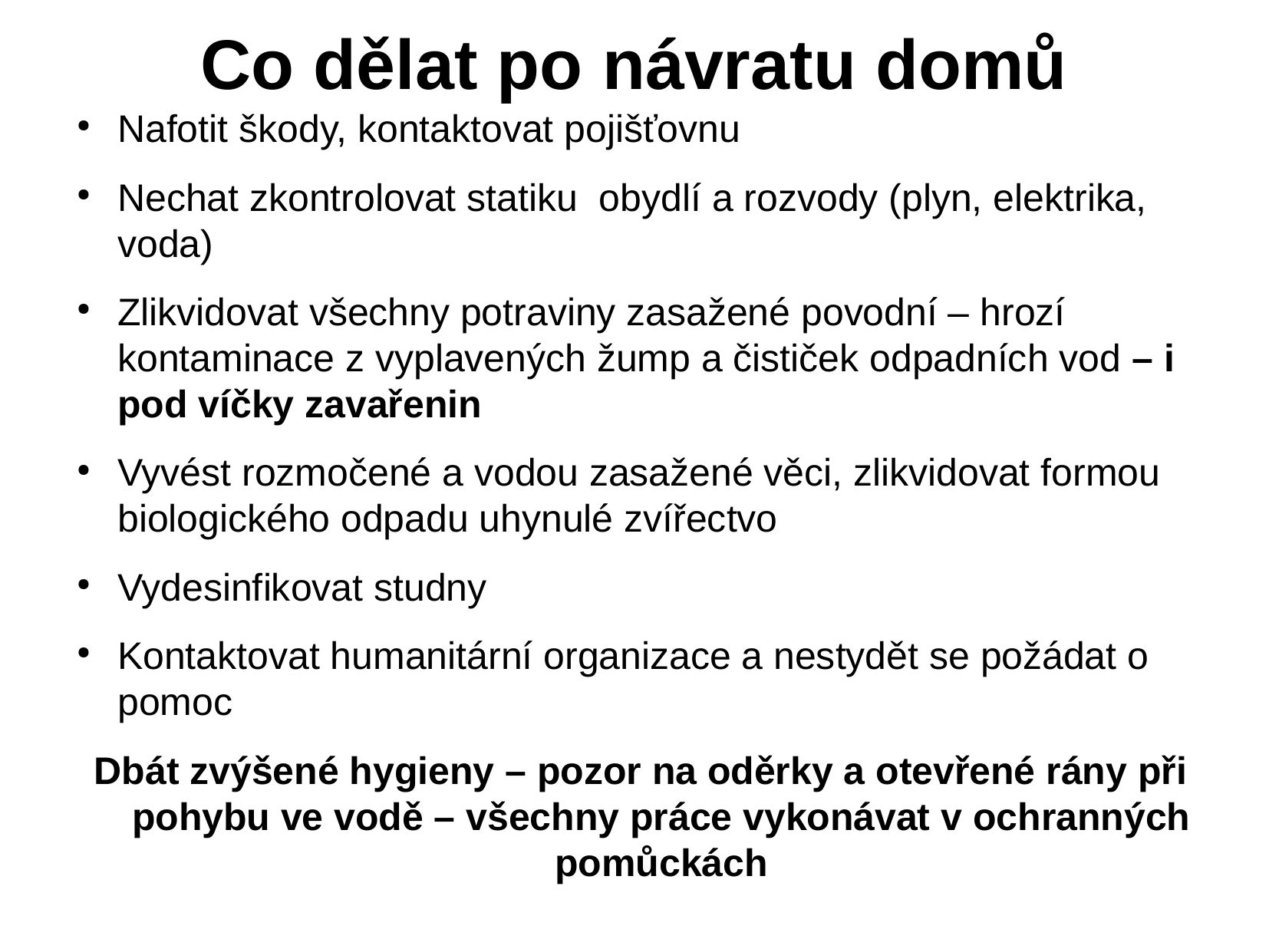

# Co dělat po návratu domů
Nafotit škody, kontaktovat pojišťovnu
Nechat zkontrolovat statiku  obydlí a rozvody (plyn, elektrika, voda)
Zlikvidovat všechny potraviny zasažené povodní – hrozí kontaminace z vyplavených žump a čističek odpadních vod – i pod víčky zavařenin
Vyvést rozmočené a vodou zasažené věci, zlikvidovat formou biologického odpadu uhynulé zvířectvo
Vydesinfikovat studny
Kontaktovat humanitární organizace a nestydět se požádat o pomoc
Dbát zvýšené hygieny – pozor na oděrky a otevřené rány při pohybu ve vodě – všechny práce vykonávat v ochranných pomůckách